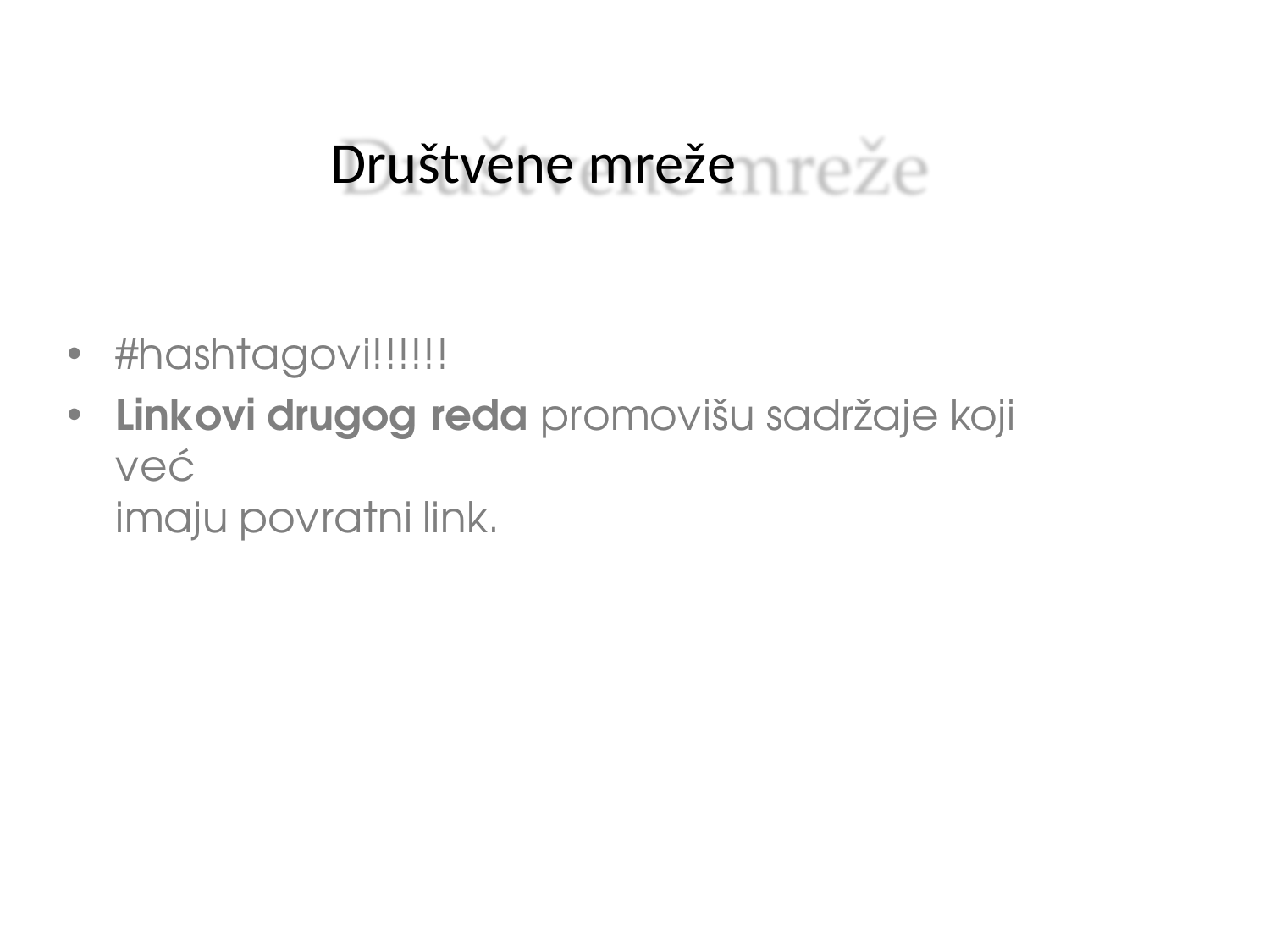

# Društvene mreže

#hashtagovi!!!!!!
Linkovi drugog reda promovišu sadržaje koji već
imaju povratni link.